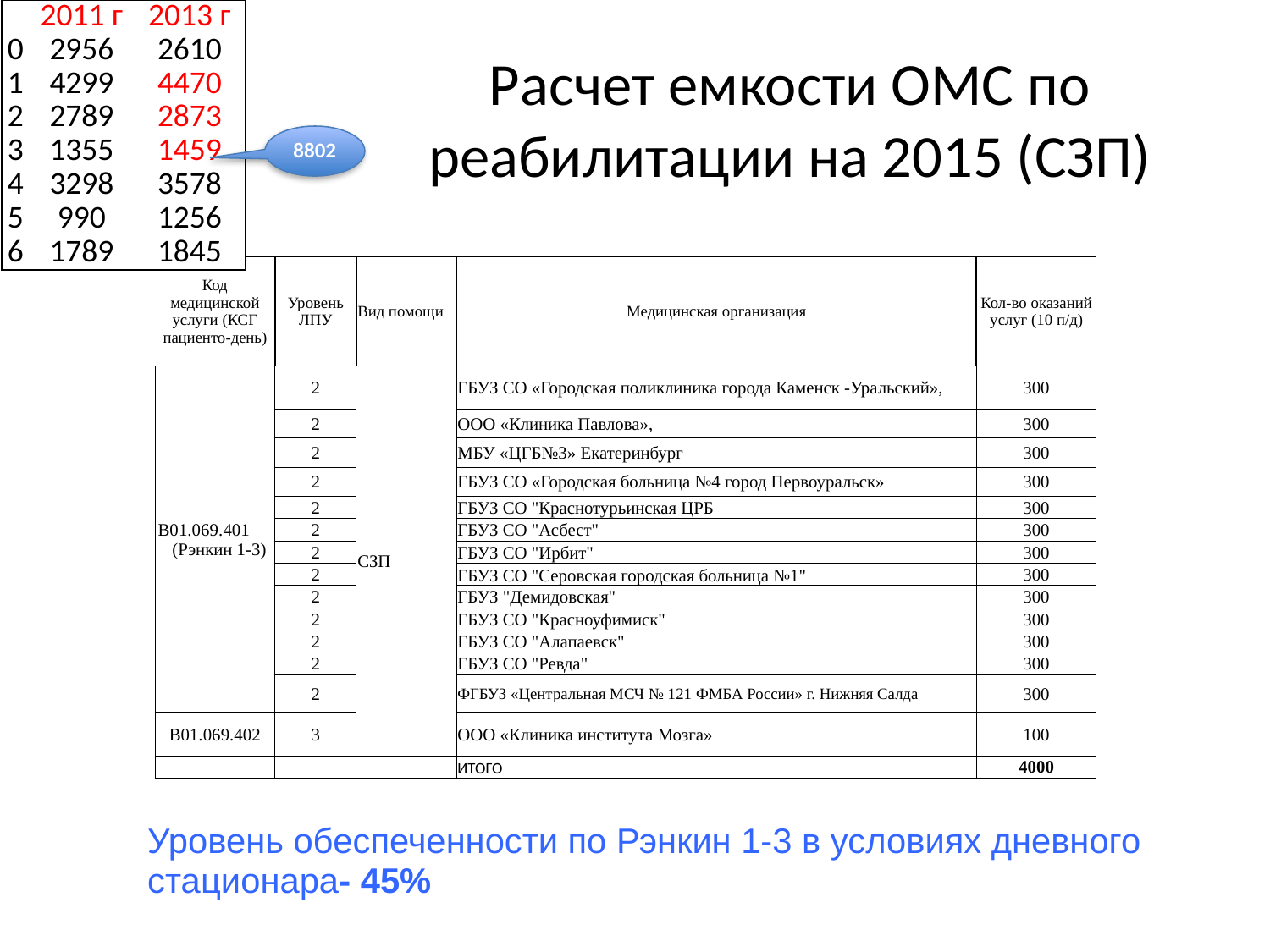

|  | 2011 г | 2013 г |
| --- | --- | --- |
| 0 | 2956 | 2610 |
| 1 | 4299 | 4470 |
| 2 | 2789 | 2873 |
| 3 | 1355 | 1459 |
| 4 | 3298 | 3578 |
| 5 | 990 | 1256 |
| 6 | 1789 | 1845 |
# Расчет емкости ОМС по реабилитации на 2015 (СЗП)
8802
| Код медицинской услуги (КСГ пациенто-день) | Уровень ЛПУ | Вид помощи | Медицинская организация | Кол-во оказаний услуг (10 п/д) |
| --- | --- | --- | --- | --- |
| В01.069.401 (Рэнкин 1-3) | 2 | СЗП | ГБУЗ СО «Городская поликлиника города Каменск -Уральский», | 300 |
|  | 2 |  | ООО «Клиника Павлова», | 300 |
|  | 2 |  | МБУ «ЦГБ№3» Екатеринбург | 300 |
|  | 2 |  | ГБУЗ СО «Городская больница №4 город Первоуральск» | 300 |
|  | 2 |  | ГБУЗ СО "Краснотурьинская ЦРБ | 300 |
|  | 2 |  | ГБУЗ СО "Асбест" | 300 |
|  | 2 |  | ГБУЗ СО "Ирбит" | 300 |
|  | 2 |  | ГБУЗ СО "Серовская городская больница №1" | 300 |
|  | 2 |  | ГБУЗ "Демидовская" | 300 |
|  | 2 |  | ГБУЗ СО "Красноуфимиск" | 300 |
|  | 2 |  | ГБУЗ СО "Алапаевск" | 300 |
|  | 2 |  | ГБУЗ СО "Ревда" | 300 |
|  | 2 |  | ФГБУЗ «Центральная МСЧ № 121 ФМБА России» г. Нижняя Салда | 300 |
| В01.069.402 | 3 |  | ООО «Клиника института Мозга» | 100 |
|  |  |  | ИТОГО | 4000 |
Уровень обеспеченности по Рэнкин 1-3 в условиях дневного стационара- 45%